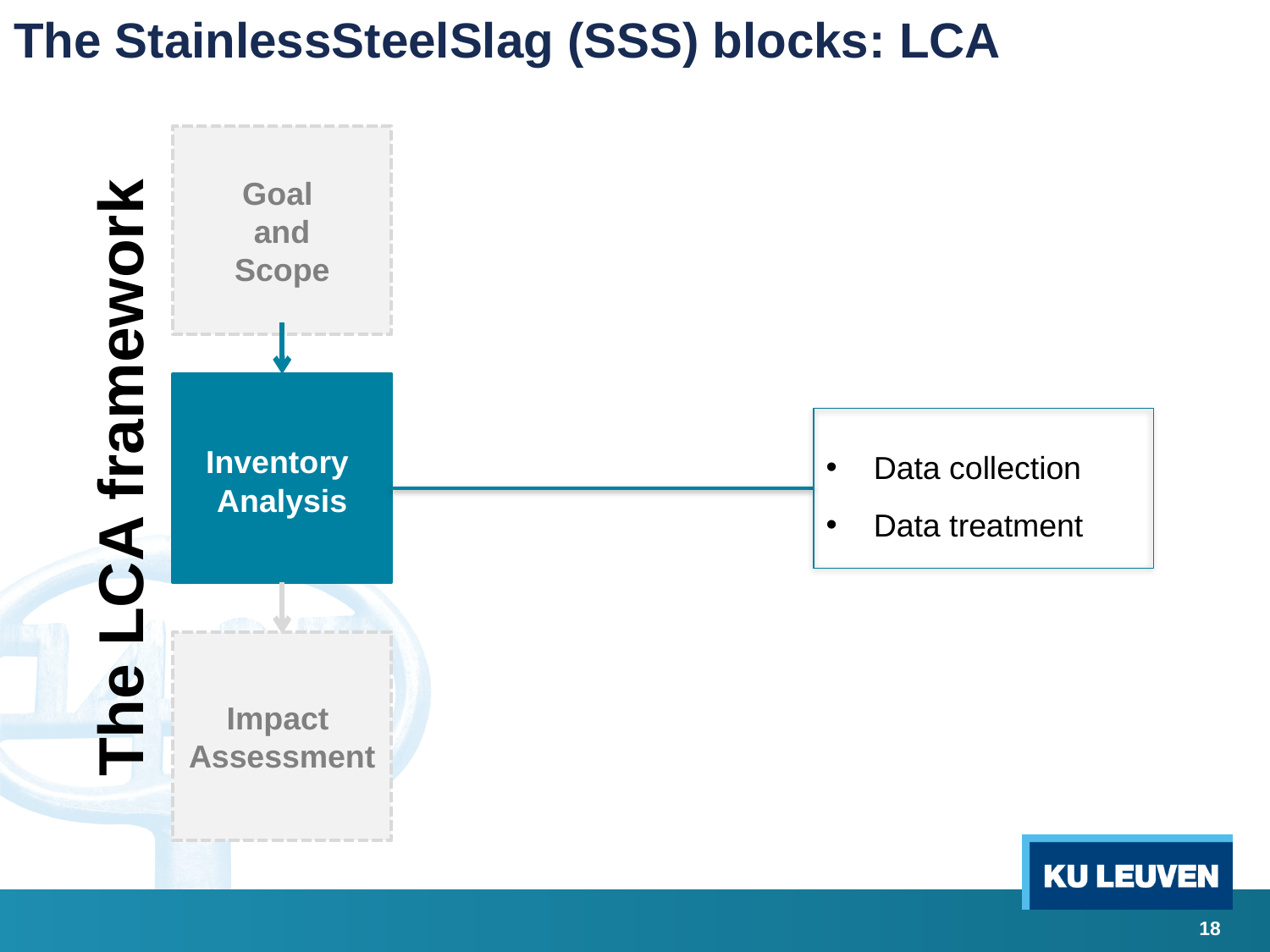

The StainlessSteelSlag (SSS) blocks: LCA
 The StainlessSteelSlag (SSS) blocks: LCA
Goal
and
Scope
Inventory
Analysis

Data collection
Data treatment
The LCA framework
Impact
Assessment
18